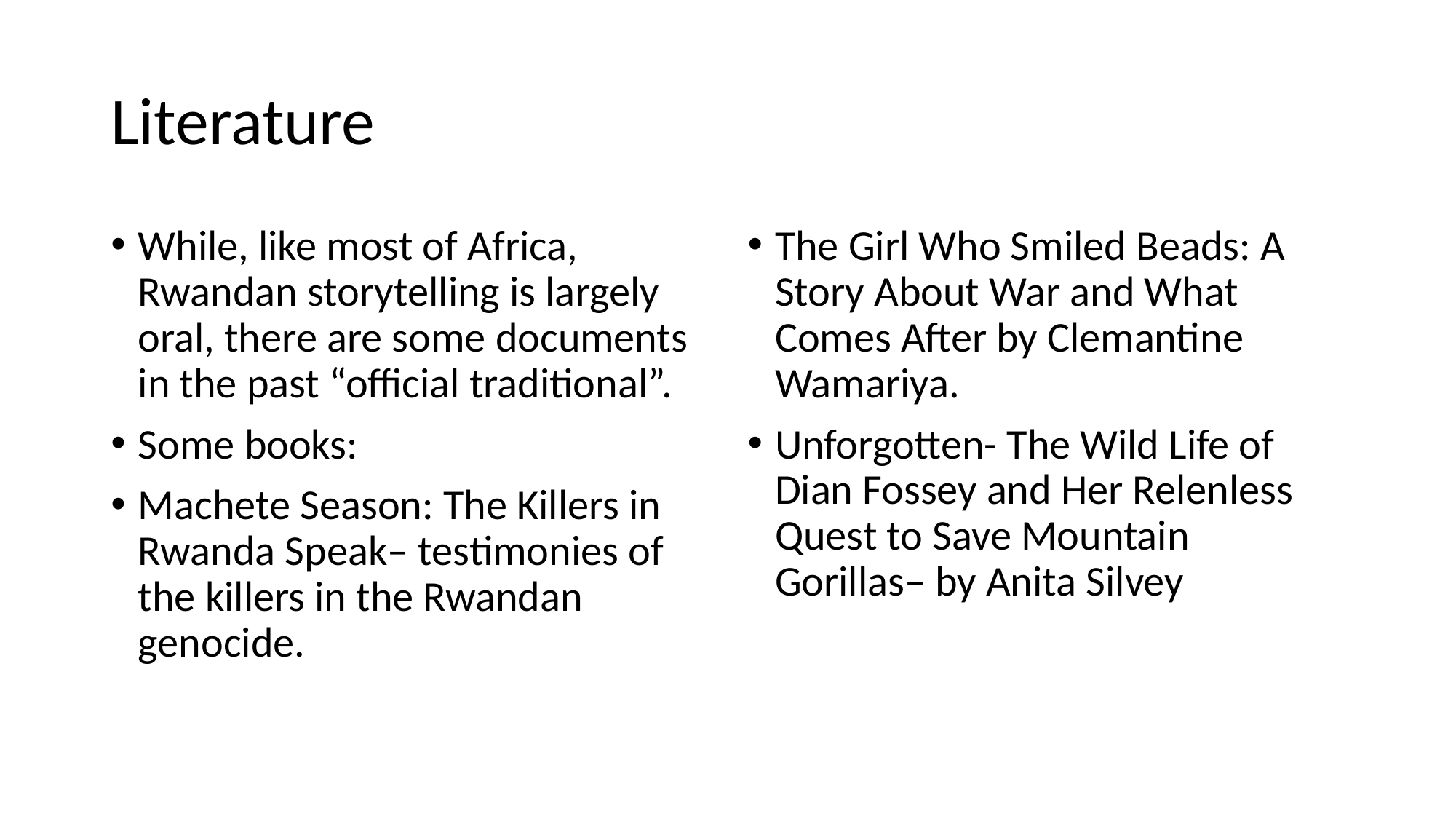

# Literature
While, like most of Africa, Rwandan storytelling is largely oral, there are some documents in the past “official traditional”.
Some books:
Machete Season: The Killers in Rwanda Speak– testimonies of the killers in the Rwandan genocide.

The Girl Who Smiled Beads: A Story About War and What Comes After by Clemantine Wamariya.
Unforgotten- The Wild Life of Dian Fossey and Her Relenless Quest to Save Mountain Gorillas– by Anita Silvey